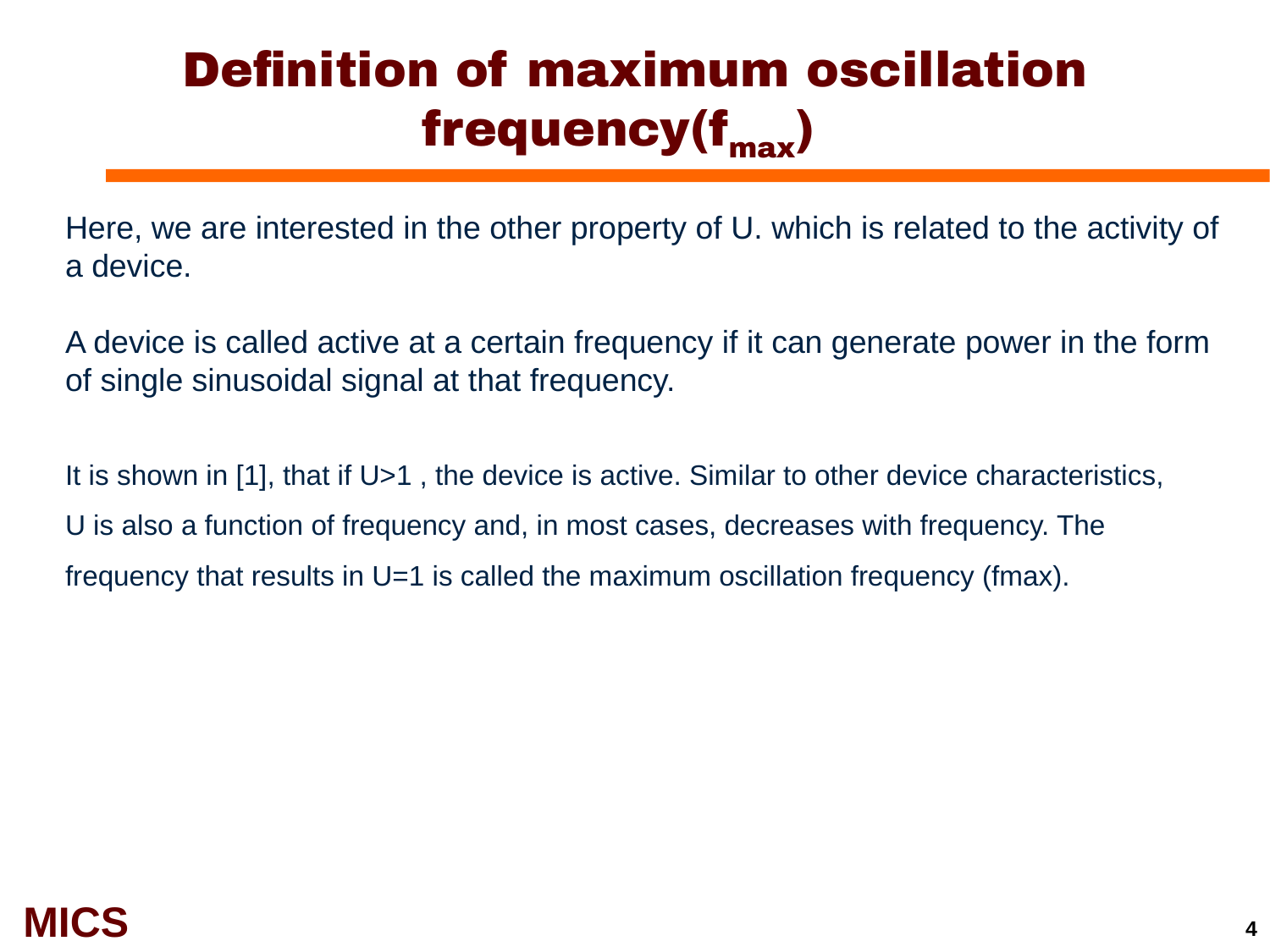

# Definition of maximum oscillation frequency(fmax)
Here, we are interested in the other property of U. which is related to the activity of a device.

A device is called active at a certain frequency if it can generate power in the form of single sinusoidal signal at that frequency.
It is shown in [1], that if U>1 , the device is active. Similar to other device characteristics, U is also a function of frequency and, in most cases, decreases with frequency. The frequency that results in U=1 is called the maximum oscillation frequency (fmax).
4